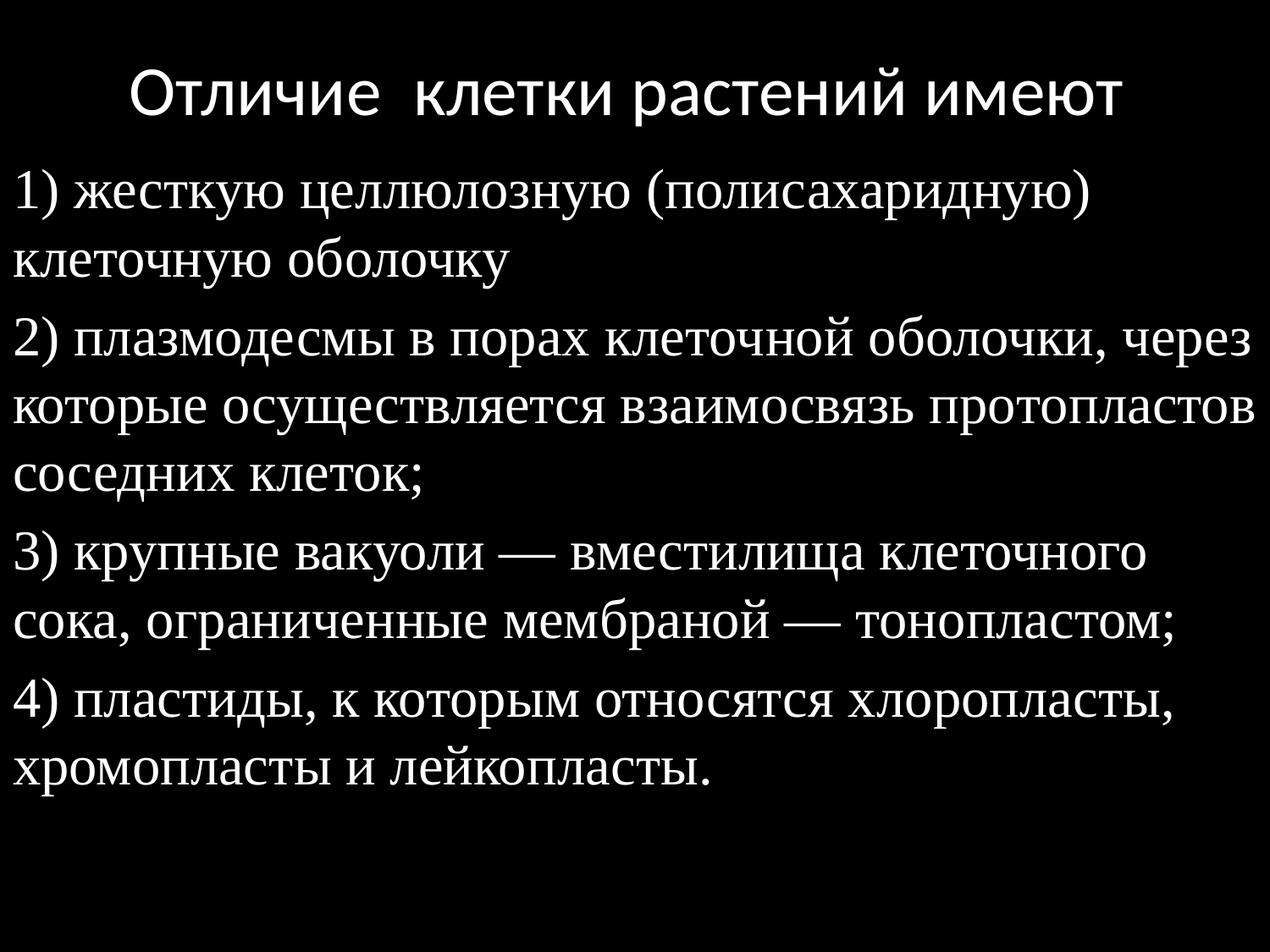

# Отличие  клетки растений имеют
1) жесткую целлюлоз­ную (полисахаридную) клеточную оболочку
2) плазмодесмы в порах клеточ­ной оболочки, через которые осуществляется взаимосвязь про­топластов соседних клеток;
3) крупные вакуоли — вместилища клеточного сока, ограниченные мембраной — тонопластом;
4) пластиды, к которым относятся хлоропласты, хромопласты и лейко­пласты.